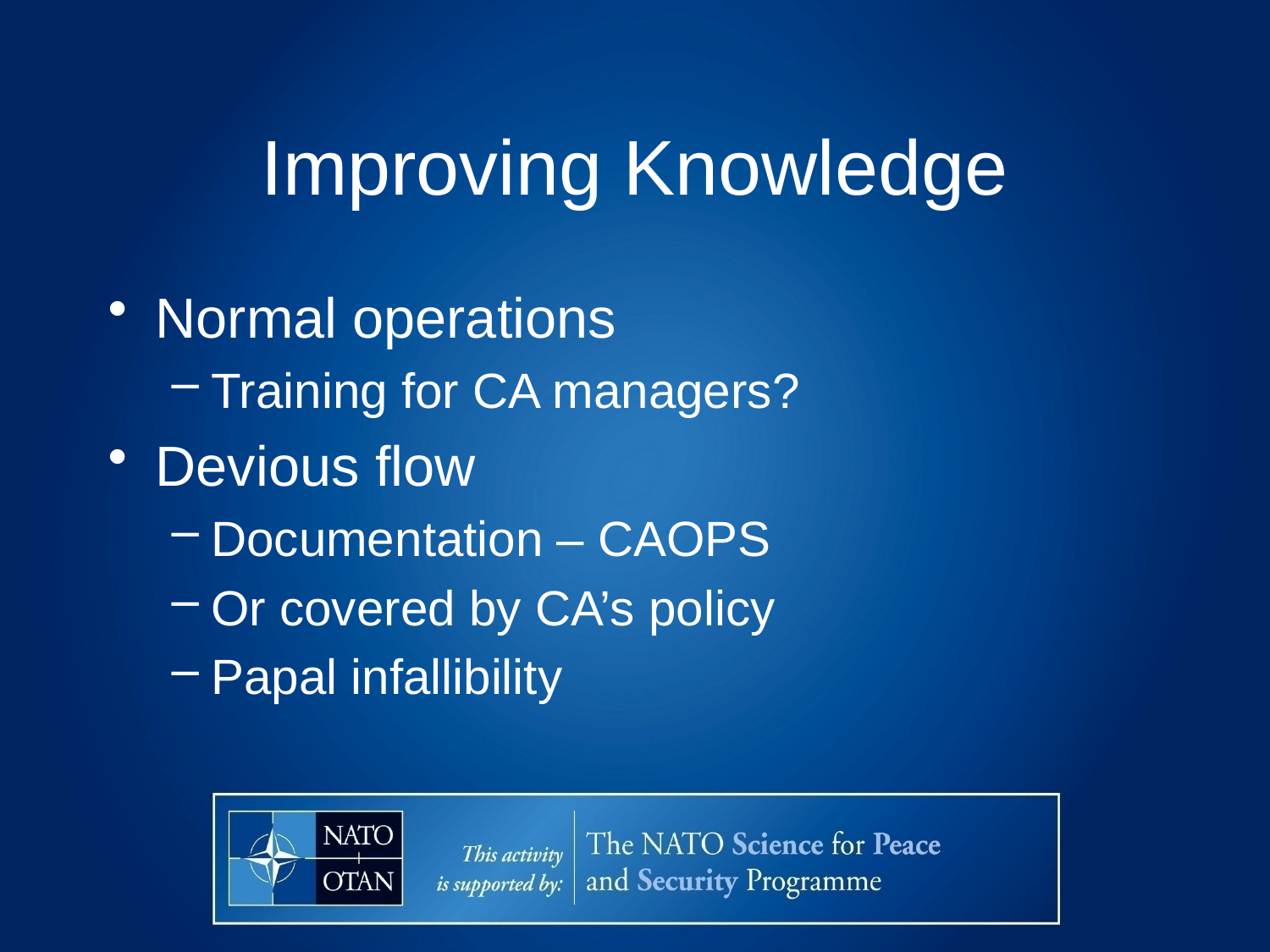

# Improving Knowledge
Normal operations
Training for CA managers?
Devious flow
Documentation – CAOPS
Or covered by CA’s policy
Papal infallibility